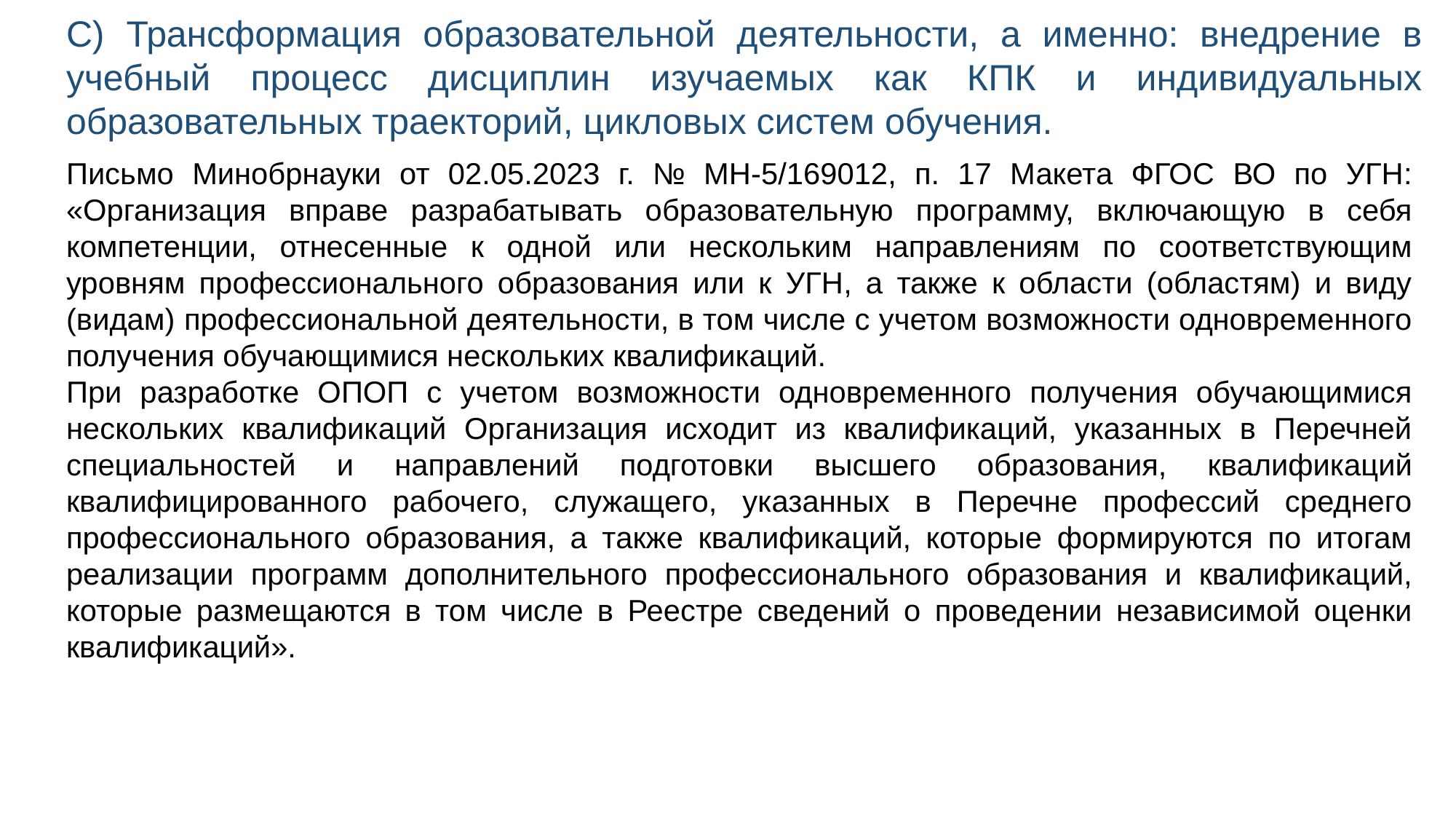

С) Трансформация образовательной деятельности, а именно: внедрение в учебный процесс дисциплин изучаемых как КПК и индивидуальных образовательных траекторий, цикловых систем обучения.
Письмо Минобрнауки от 02.05.2023 г. № МН-5/169012, п. 17 Макета ФГОС ВО по УГН: «Организация вправе разрабатывать образовательную программу, включающую в себя компетенции, отнесенные к одной или нескольким направлениям по соответствующим уровням профессионального образования или к УГН, а также к области (областям) и виду (видам) профессиональной деятельности, в том числе с учетом возможности одновременного получения обучающимися нескольких квалификаций.
При разработке ОПОП с учетом возможности одновременного получения обучающимися нескольких квалификаций Организация исходит из квалификаций, указанных в Перечней специальностей и направлений подготовки высшего образования, квалификаций квалифицированного рабочего, служащего, указанных в Перечне профессий среднего профессионального образования, а также квалификаций, которые формируются по итогам реализации программ дополнительного профессионального образования и квалификаций, которые размещаются в том числе в Реестре сведений о проведении независимой оценки квалификаций».